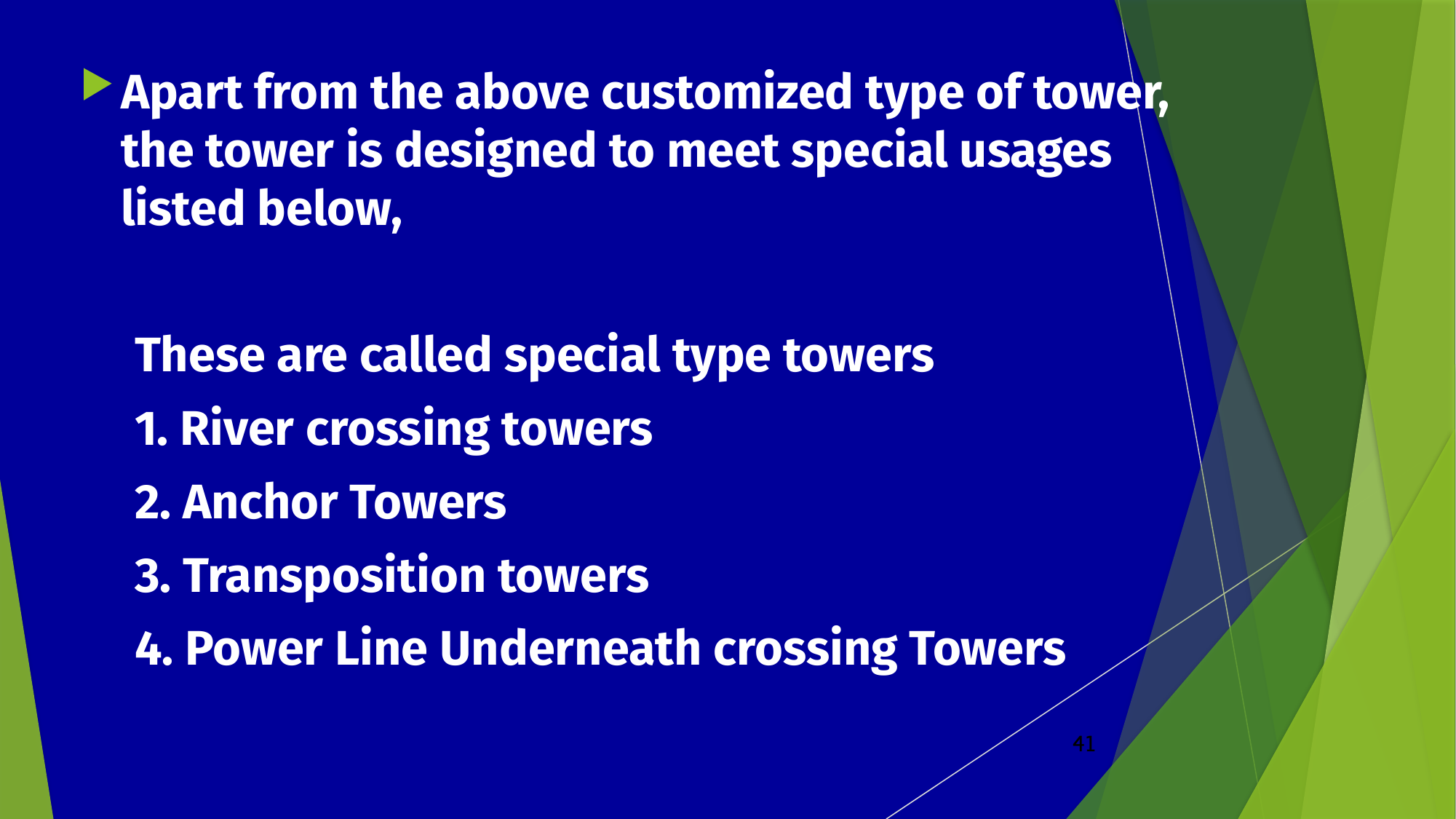

Apart from the above customized type of tower, the tower is designed to meet special usages listed below,

These are called special type towers
1. River crossing towers
2. Anchor Towers
3. Transposition towers
4. Power Line Underneath crossing Towers

41